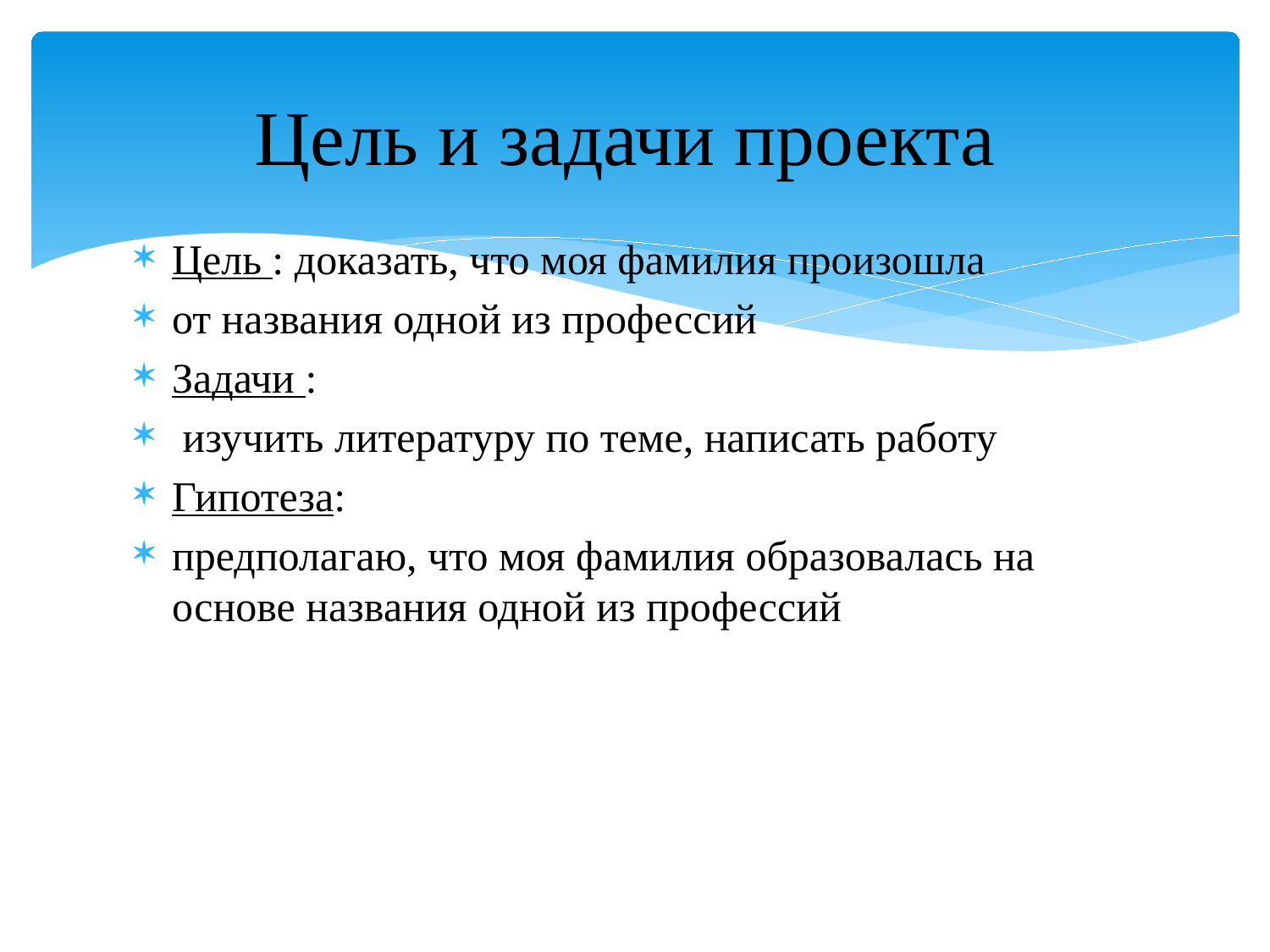

# Цель и задачи проекта
Цель : доказать, что моя фамилия произошла
от названия одной из профессий
Задачи :
 изучить литературу по теме, написать работу
Гипотеза:
предполагаю, что моя фамилия образовалась на основе названия одной из профессий